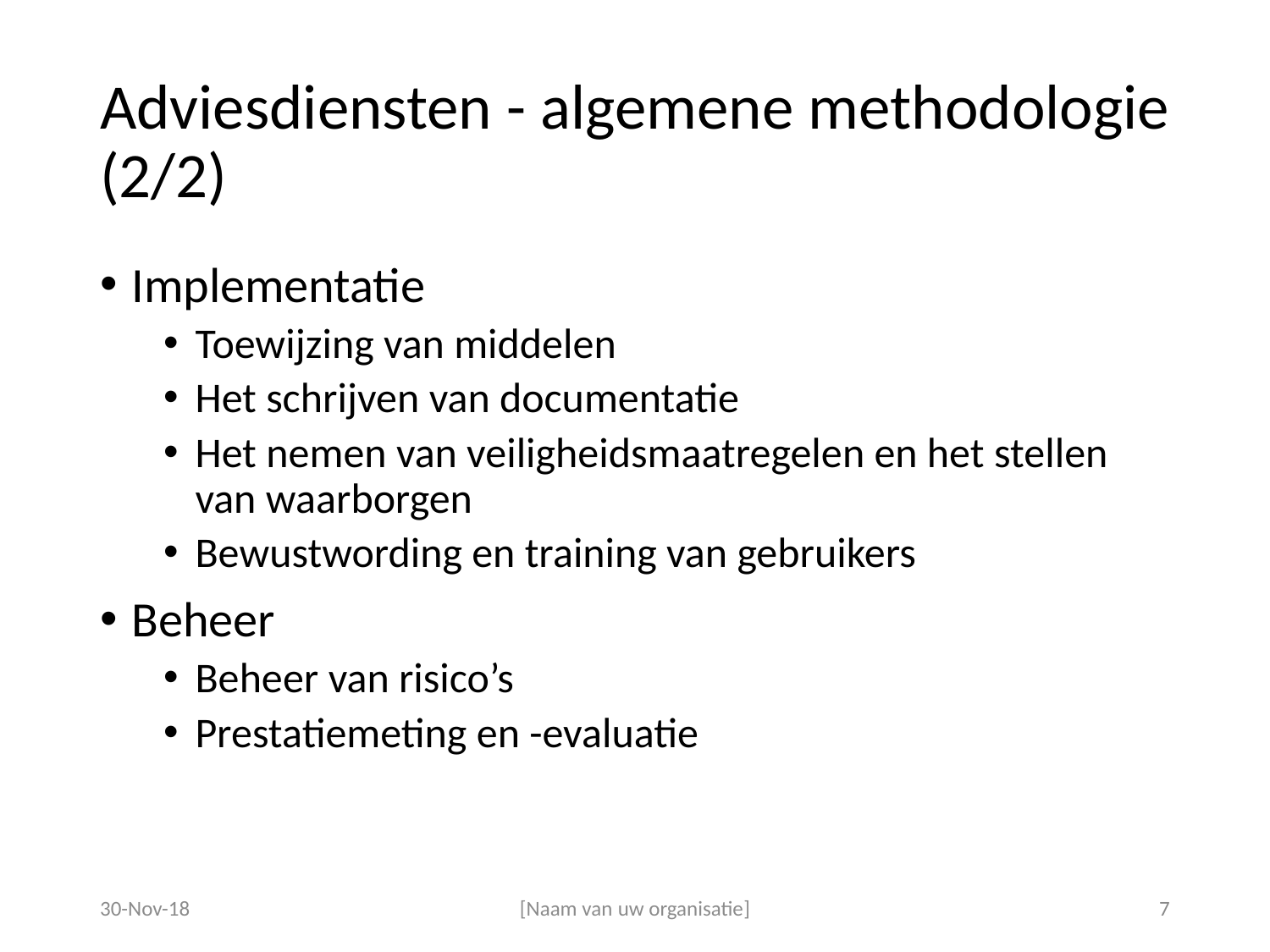

# Adviesdiensten - algemene methodologie (2/2)
Implementatie
Toewijzing van middelen
Het schrijven van documentatie
Het nemen van veiligheidsmaatregelen en het stellen van waarborgen
Bewustwording en training van gebruikers
Beheer
Beheer van risico’s
Prestatiemeting en -evaluatie
30-Nov-18
[Naam van uw organisatie]
7